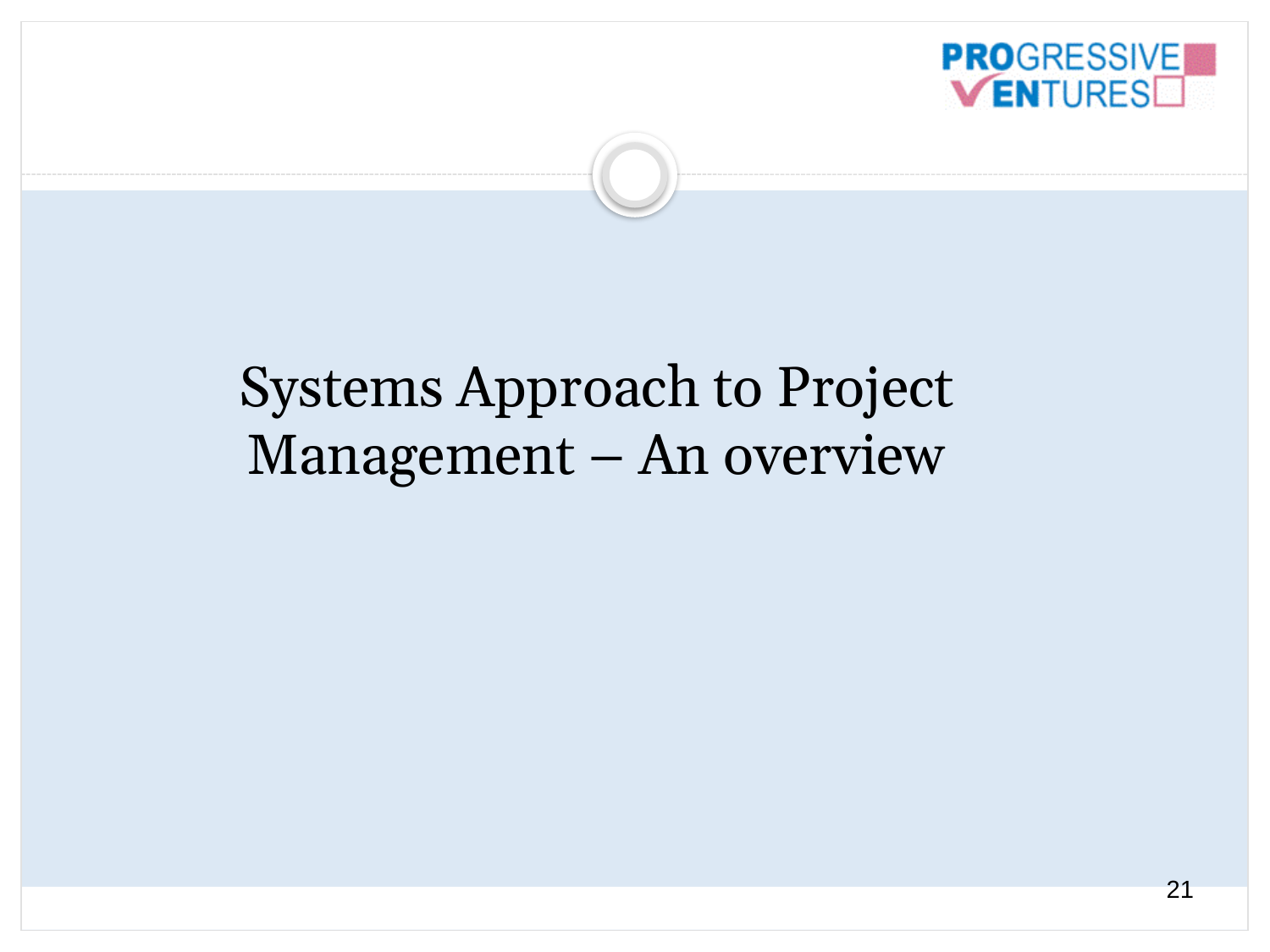

Systems Approach to Project Management – An overview
21